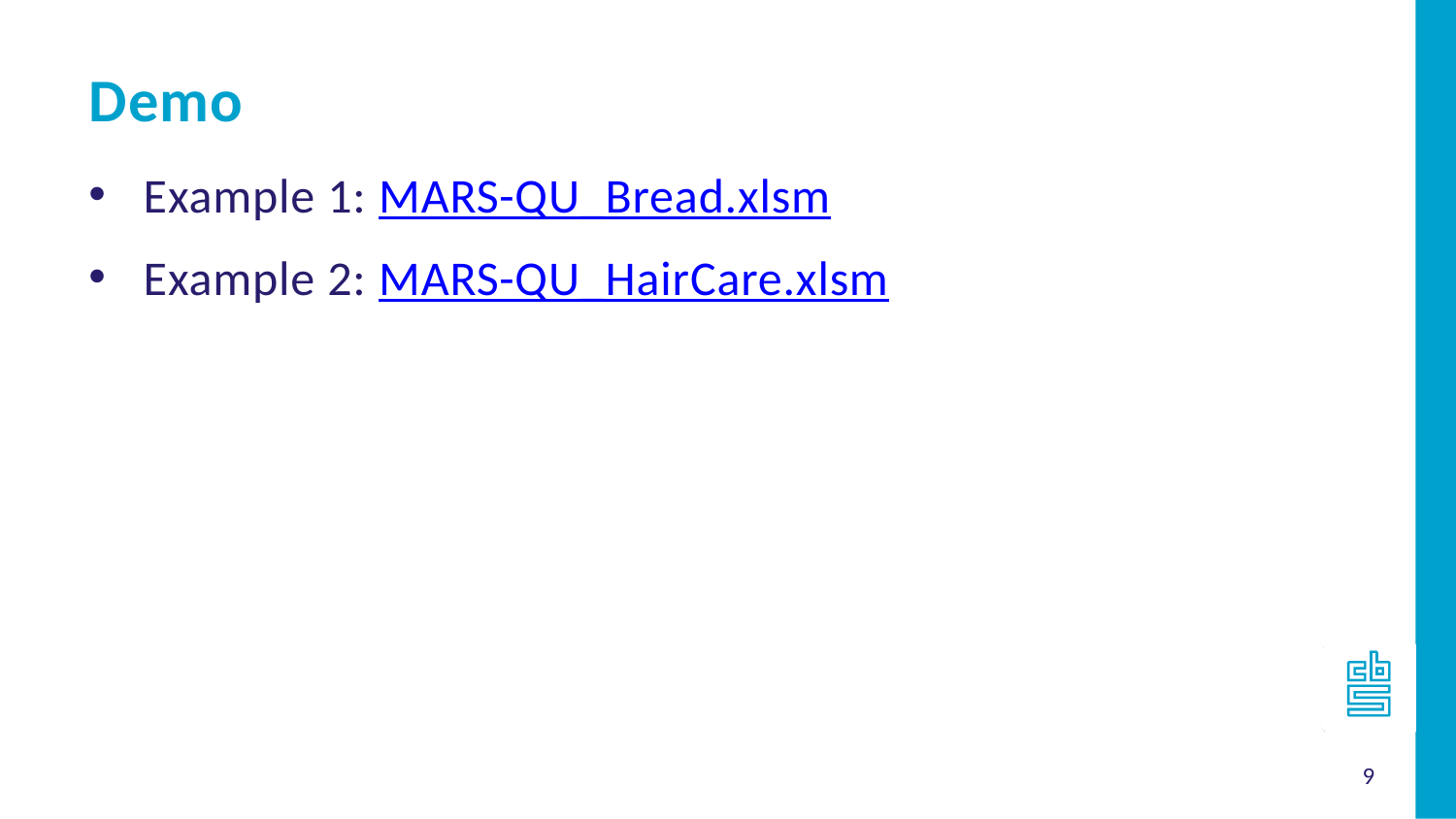

Demo
Example 1: MARS-QU_Bread.xlsm
Example 2: MARS-QU_HairCare.xlsm
9